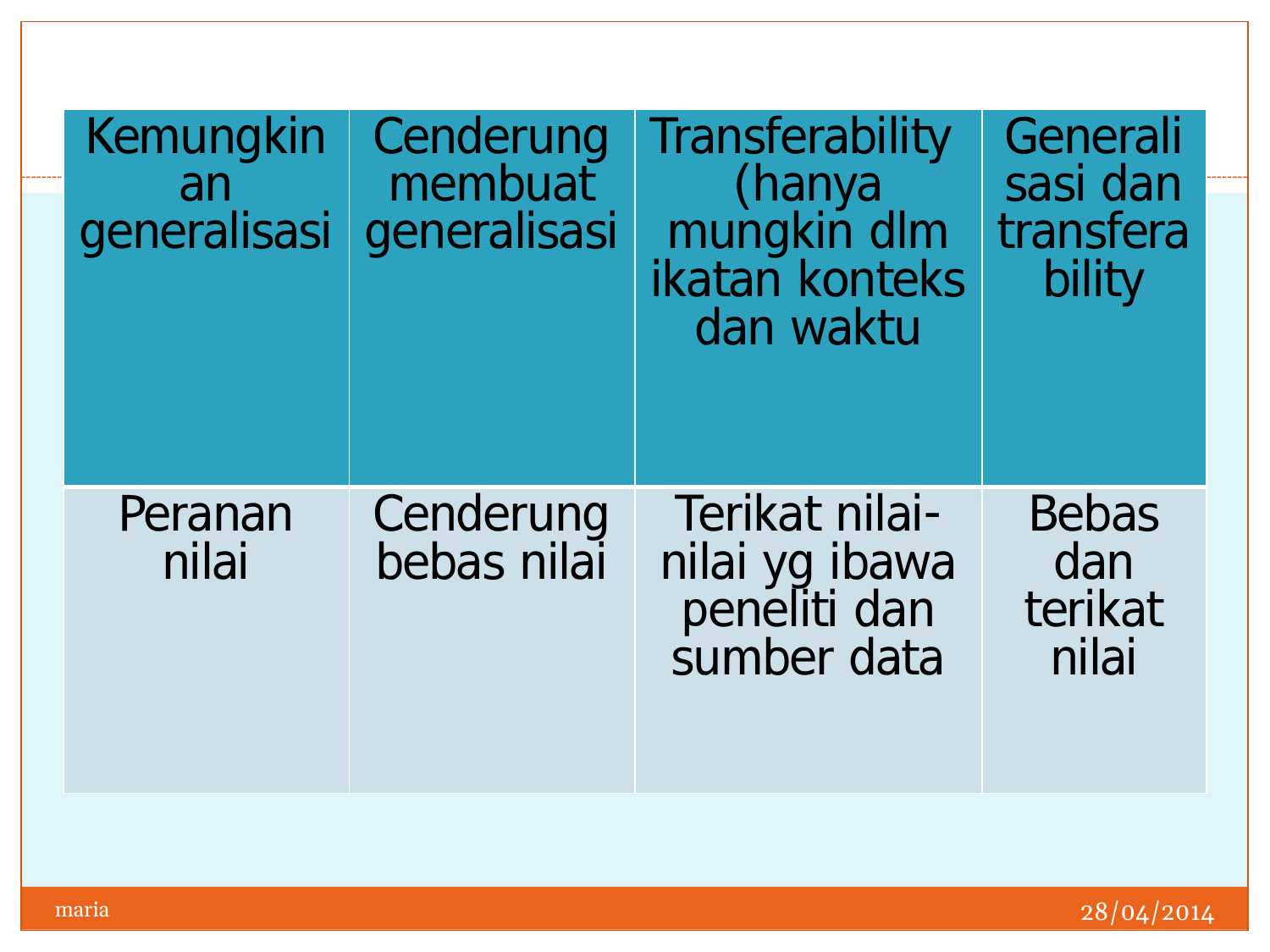

| Kemungkinan generalisasi | Cenderung membuat generalisasi | Transferability (hanya mungkin dlm ikatan konteks dan waktu | Generalisasi dan transferability |
| --- | --- | --- | --- |
| Peranan nilai | Cenderung bebas nilai | Terikat nilai-nilai yg ibawa peneliti dan sumber data | Bebas dan terikat nilai |
28/04/2014
maria